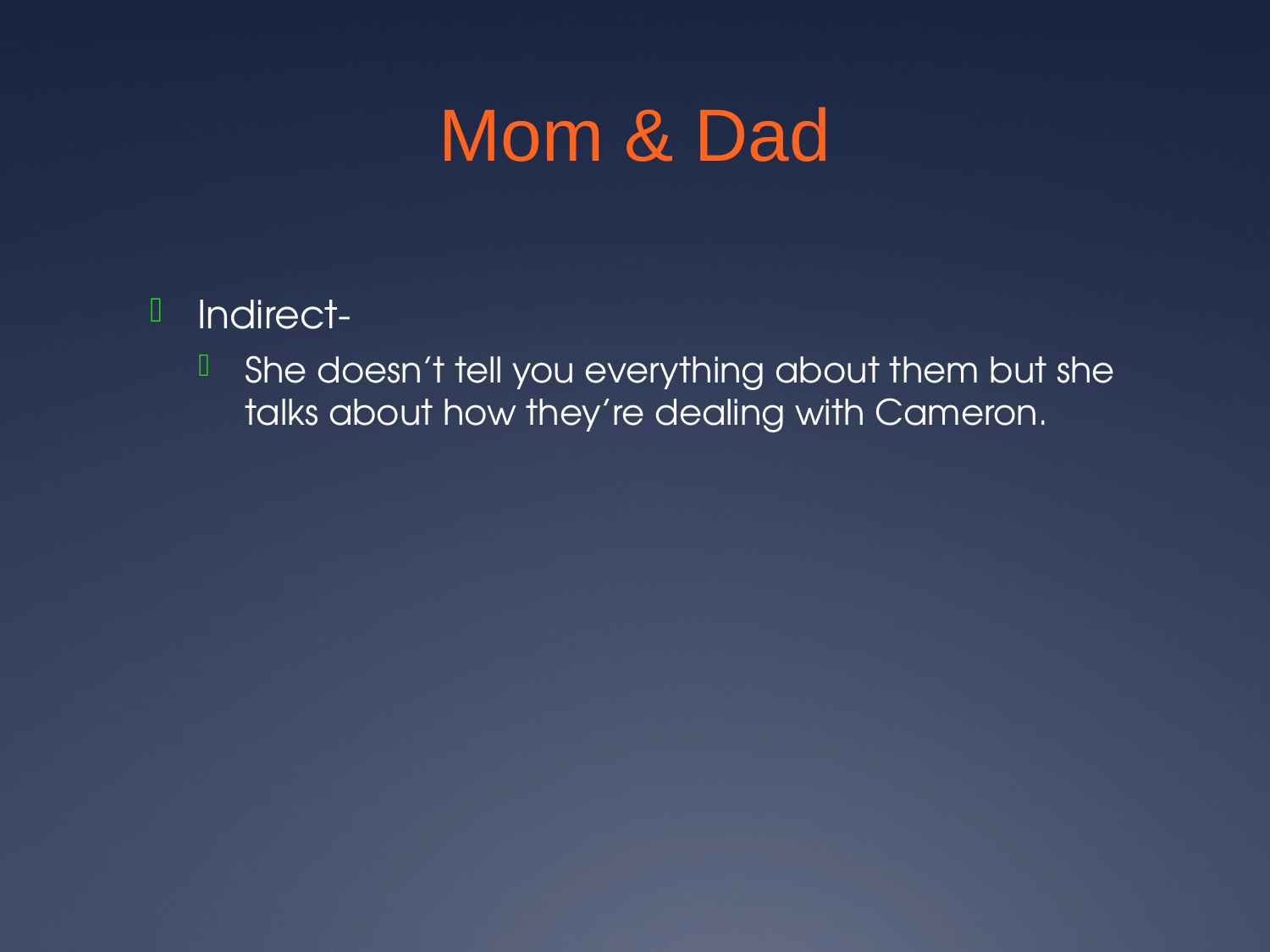

# Mom & Dad
Indirect-
She doesn’t tell you everything about them but she talks about how they’re dealing with Cameron.